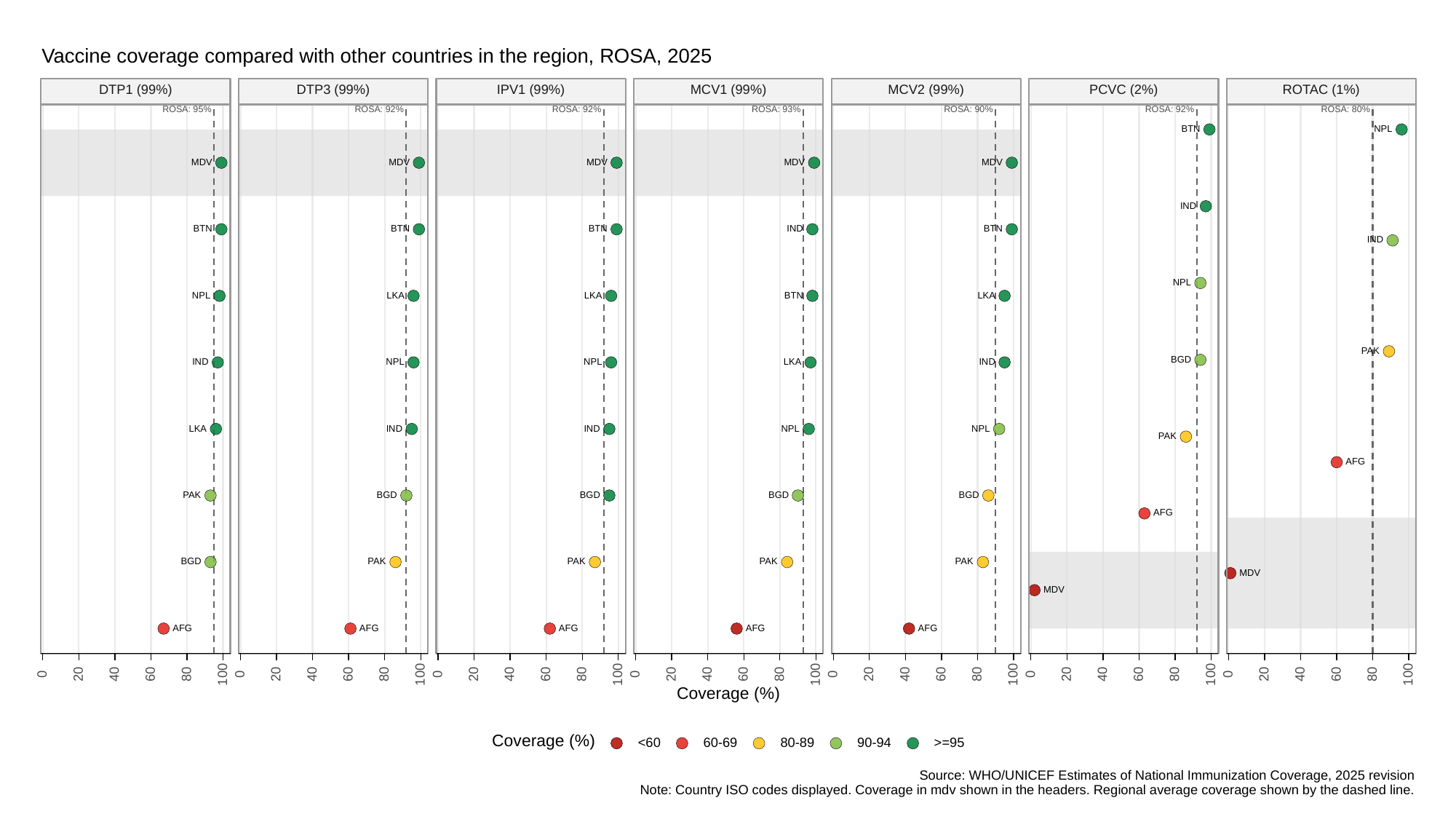

Vaccine coverage compared with other countries in the region, ROSA, 2025

ROTAC (1%)
DTP1 (99%)
DTP3 (99%)
IPV1 (99%)
MCV1 (99%)
MCV2 (99%)
PCVC (2%)

ROSA: 95%
ROSA: 92%
ROSA: 92%
ROSA: 93%
ROSA: 90%
ROSA: 92%
ROSA: 80%

BTN
NPL

MDV
MDV
MDV
MDV
MDV

IND

BTN
BTN
BTN
IND
BTN

IND

NPL

NPL
LKA
LKA
BTN
LKA

PAK

BGD

IND
NPL
NPL
LKA
IND

LKA
IND
IND
NPL
NPL

PAK

AFG

BGD
BGD
BGD
BGD
PAK

AFG

BGD
PAK
PAK
PAK
PAK

MDV

MDV

AFG
AFG
AFG
AFG
AFG

0
20
40
60
80
100
0
20
40
60
80
100
0
20
40
60
80
100
0
20
40
60
80
100
0
20
40
60
80
100
0
20
40
60
80
100
0
20
40
60
80
100
Coverage (%)
Coverage (%)

<60
60-69
80-89
90-94
>=95
Source: WHO/UNICEF Estimates of National Immunization Coverage, 2025 revision
Note: Country ISO codes displayed. Coverage in mdv shown in the headers. Regional average coverage shown by the dashed line.